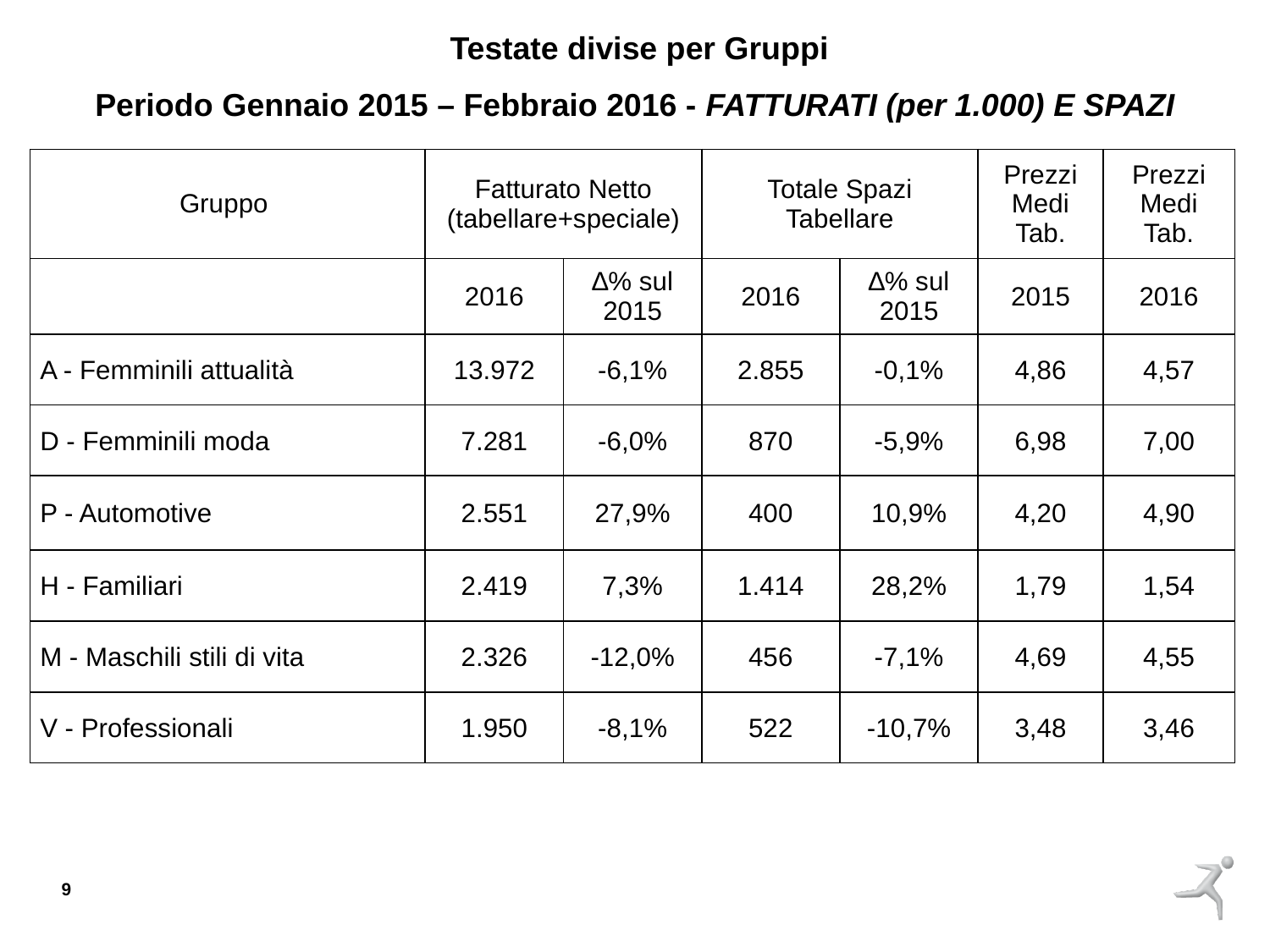

Testate divise per Gruppi
Periodo Gennaio 2015 – Febbraio 2016 - FATTURATI (per 1.000) E SPAZI
| Gruppo | Fatturato Netto (tabellare+speciale) |  | Totale Spazi Tabellare |  | Prezzi Medi Tab. | Prezzi Medi Tab. |
| --- | --- | --- | --- | --- | --- | --- |
|  | 2016 | ∆% sul 2015 | 2016 | ∆% sul 2015 | 2015 | 2016 |
| A - Femminili attualità | 13.972 | -6,1% | 2.855 | -0,1% | 4,86 | 4,57 |
| D - Femminili moda | 7.281 | -6,0% | 870 | -5,9% | 6,98 | 7,00 |
| P - Automotive | 2.551 | 27,9% | 400 | 10,9% | 4,20 | 4,90 |
| H - Familiari | 2.419 | 7,3% | 1.414 | 28,2% | 1,79 | 1,54 |
| M - Maschili stili di vita | 2.326 | -12,0% | 456 | -7,1% | 4,69 | 4,55 |
| V - Professionali | 1.950 | -8,1% | 522 | -10,7% | 3,48 | 3,46 |